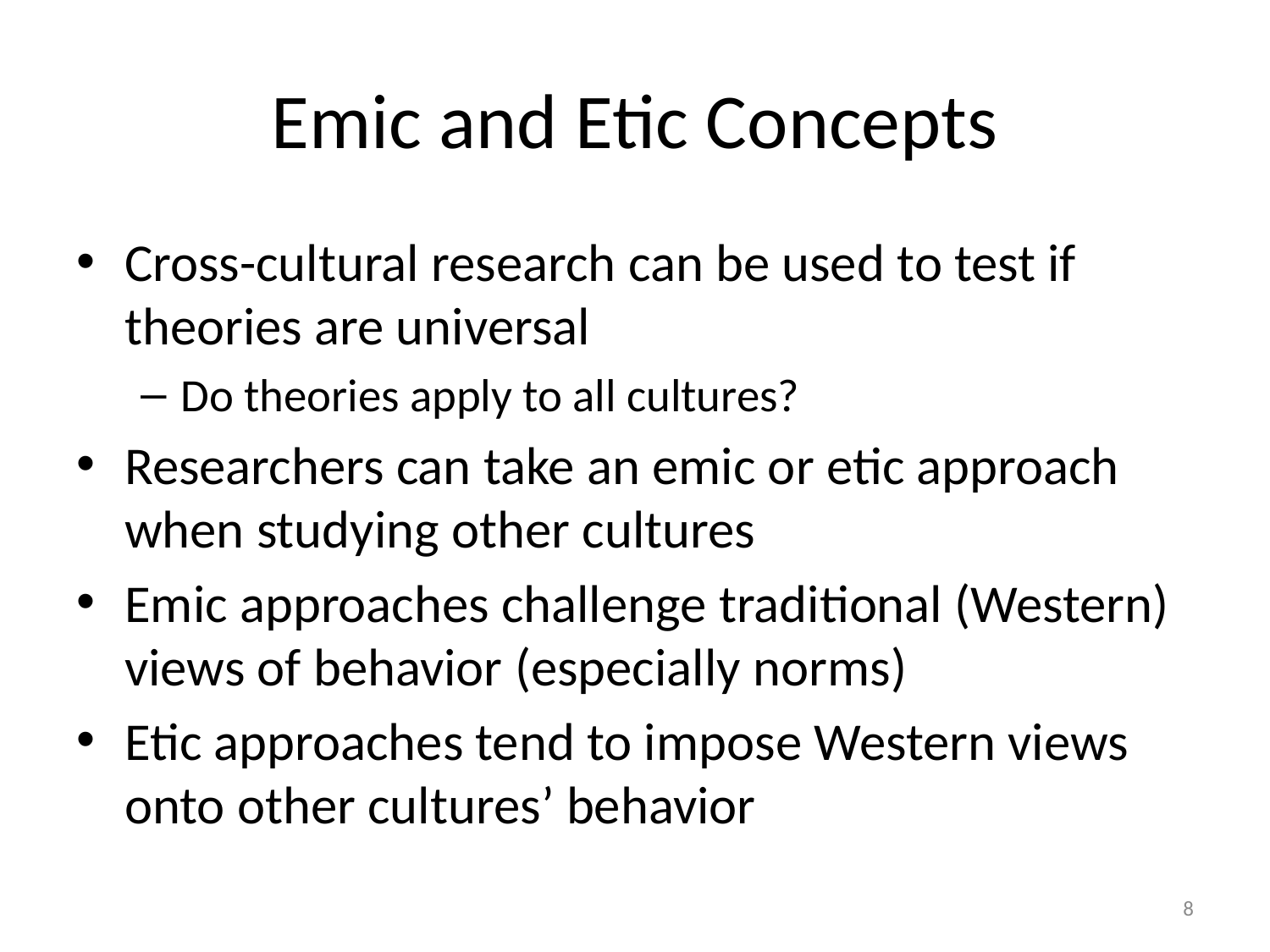

# Emic and Etic Concepts
Cross-cultural research can be used to test if theories are universal
Do theories apply to all cultures?
Researchers can take an emic or etic approach when studying other cultures
Emic approaches challenge traditional (Western) views of behavior (especially norms)
Etic approaches tend to impose Western views onto other cultures’ behavior
8